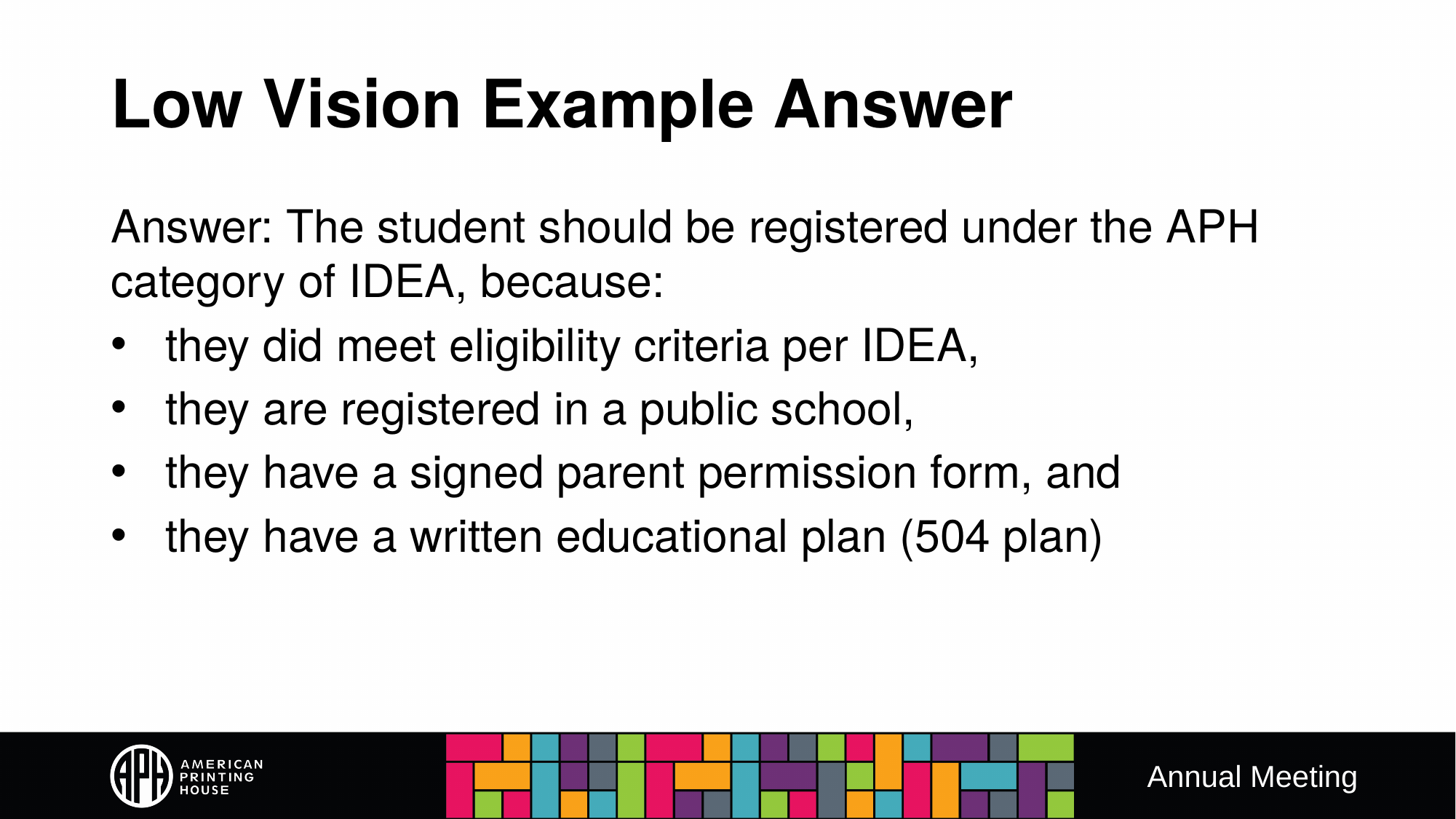

# Low Vision Example Answer
Answer: The student should be registered under the APH category of IDEA, because:
they did meet eligibility criteria per IDEA,
they are registered in a public school,
they have a signed parent permission form, and
they have a written educational plan (504 plan)